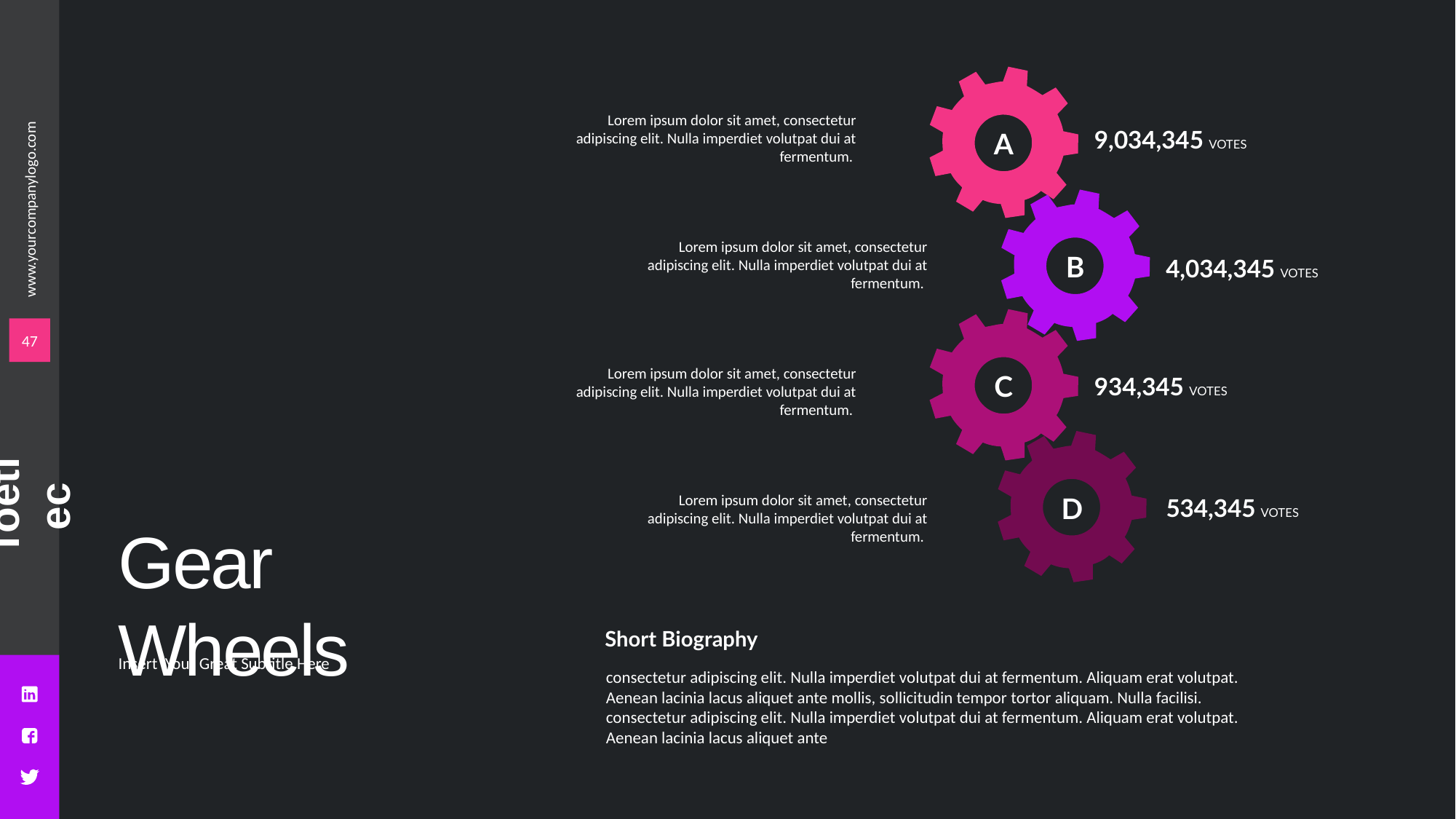

A
Lorem ipsum dolor sit amet, consectetur adipiscing elit. Nulla imperdiet volutpat dui at fermentum.
9,034,345 VOTES

B
Lorem ipsum dolor sit amet, consectetur adipiscing elit. Nulla imperdiet volutpat dui at fermentum.
4,034,345 VOTES

C
47
Lorem ipsum dolor sit amet, consectetur adipiscing elit. Nulla imperdiet volutpat dui at fermentum.
934,345 VOTES

D
Lorem ipsum dolor sit amet, consectetur adipiscing elit. Nulla imperdiet volutpat dui at fermentum.
534,345 VOTES
Gear Wheels
Short Biography
Insert  Your Great Subtitle Here
consectetur adipiscing elit. Nulla imperdiet volutpat dui at fermentum. Aliquam erat volutpat. Aenean lacinia lacus aliquet ante mollis, sollicitudin tempor tortor aliquam. Nulla facilisi. consectetur adipiscing elit. Nulla imperdiet volutpat dui at fermentum. Aliquam erat volutpat. Aenean lacinia lacus aliquet ante